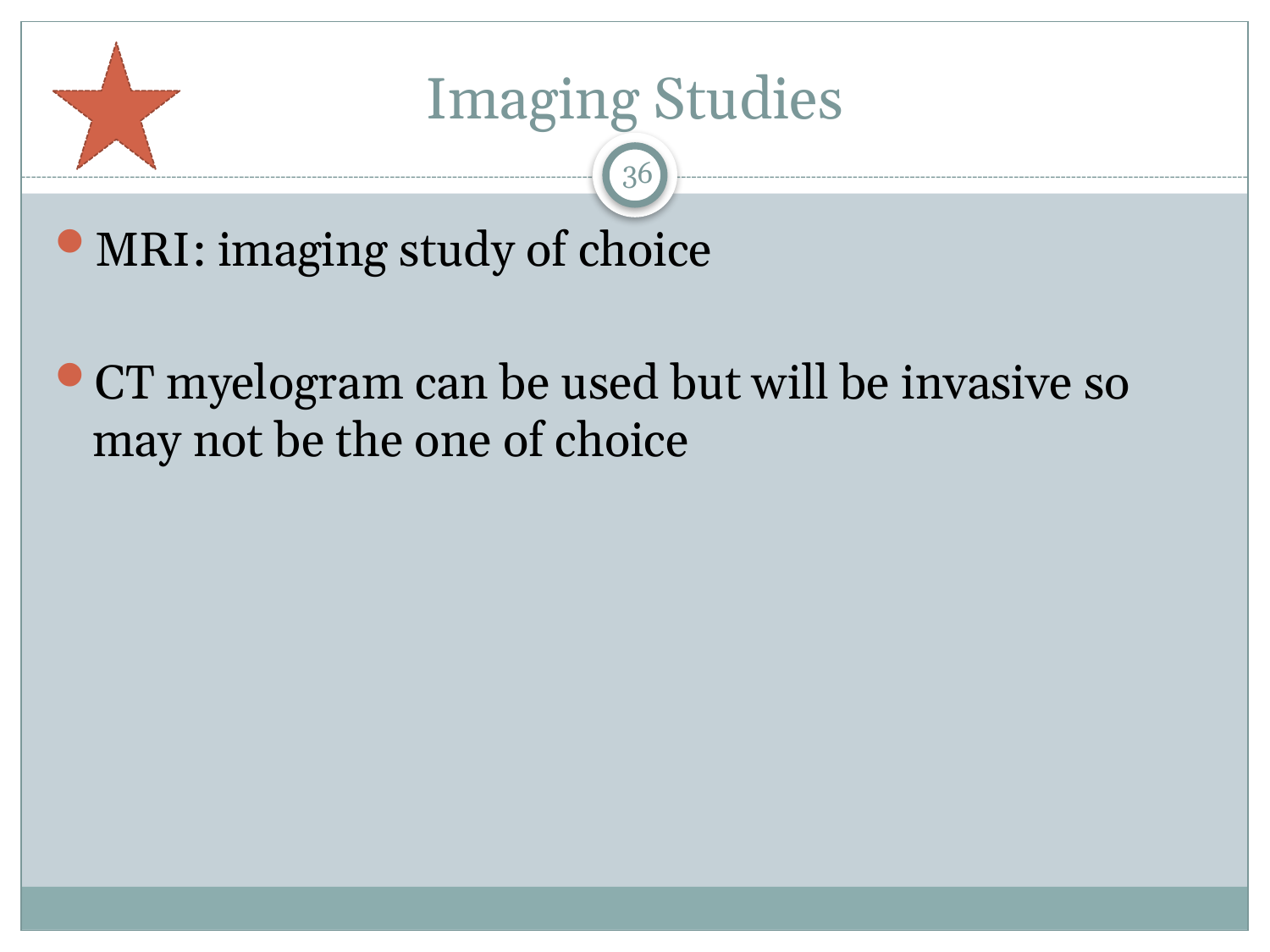

# Imaging Studies

36
MRI: imaging study of choice

CT myelogram can be used but will be invasive so may not be the one of choice